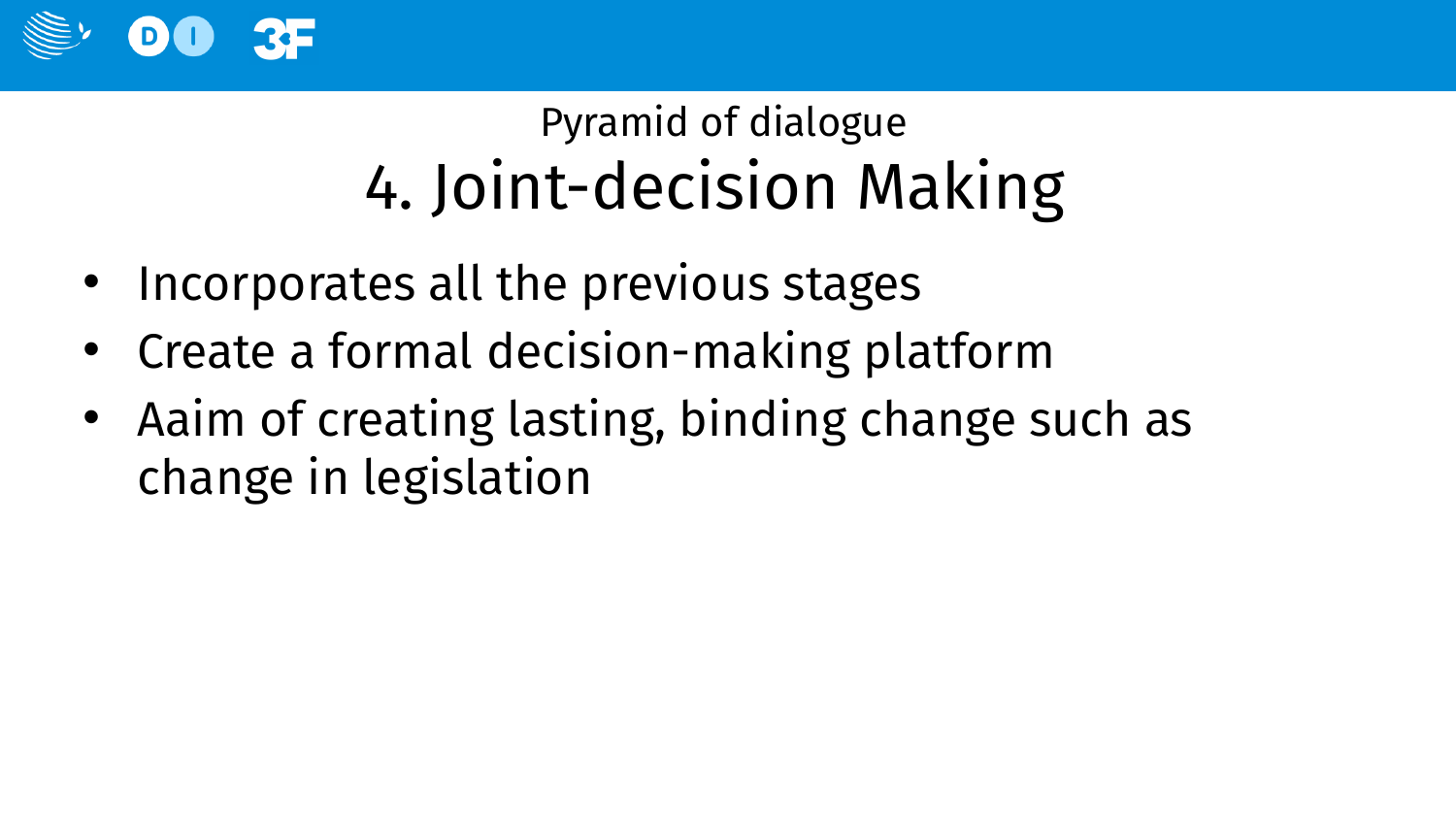

# Pyramid of dialogue 4. Joint-decision Making
Incorporates all the previous stages
Create a formal decision-making platform
Aaim of creating lasting, binding change such as change in legislation